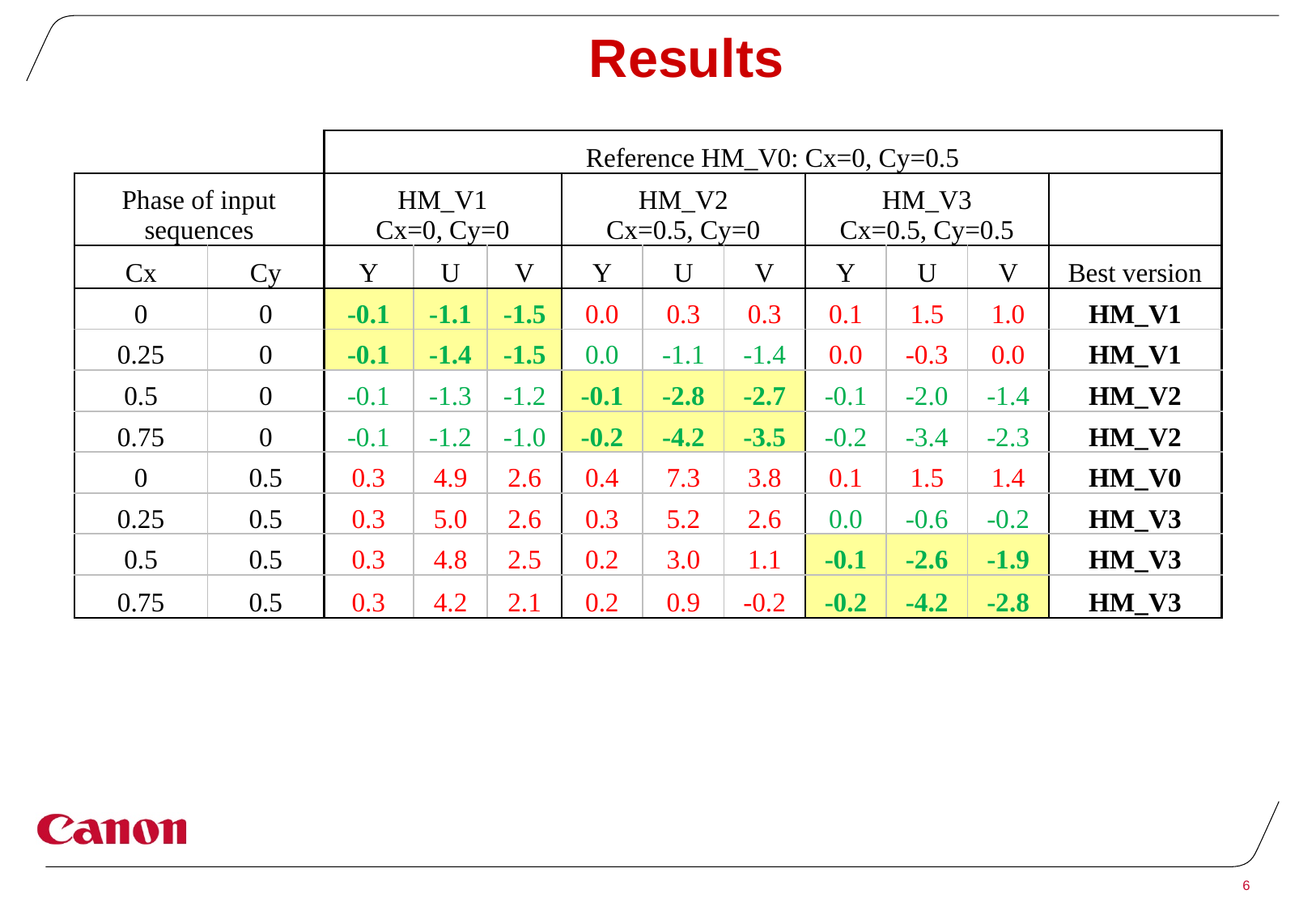

# Results
|  |  | Reference HM\_V0: Cx=0, Cy=0.5 |  |  |  |  |  |  |  |  |  |
| --- | --- | --- | --- | --- | --- | --- | --- | --- | --- | --- | --- |
| Phase of input sequences |  | HM\_V1 Cx=0, Cy=0 |  |  | HM\_V2 Cx=0.5, Cy=0 |  |  | HM\_V3 Cx=0.5, Cy=0.5 |  |  |  |
| Cx | Cy | Y | U | V | Y | U | V | Y | U | V | Best version |
| 0 | 0 | -0.1 | -1.1 | -1.5 | 0.0 | 0.3 | 0.3 | 0.1 | 1.5 | 1.0 | HM\_V1 |
| 0.25 | 0 | -0.1 | -1.4 | -1.5 | 0.0 | -1.1 | -1.4 | 0.0 | -0.3 | 0.0 | HM\_V1 |
| 0.5 | 0 | -0.1 | -1.3 | -1.2 | -0.1 | -2.8 | -2.7 | -0.1 | -2.0 | -1.4 | HM\_V2 |
| 0.75 | 0 | -0.1 | -1.2 | -1.0 | -0.2 | -4.2 | -3.5 | -0.2 | -3.4 | -2.3 | HM\_V2 |
| 0 | 0.5 | 0.3 | 4.9 | 2.6 | 0.4 | 7.3 | 3.8 | 0.1 | 1.5 | 1.4 | HM\_V0 |
| 0.25 | 0.5 | 0.3 | 5.0 | 2.6 | 0.3 | 5.2 | 2.6 | 0.0 | -0.6 | -0.2 | HM\_V3 |
| 0.5 | 0.5 | 0.3 | 4.8 | 2.5 | 0.2 | 3.0 | 1.1 | -0.1 | -2.6 | -1.9 | HM\_V3 |
| 0.75 | 0.5 | 0.3 | 4.2 | 2.1 | 0.2 | 0.9 | -0.2 | -0.2 | -4.2 | -2.8 | HM\_V3 |
6